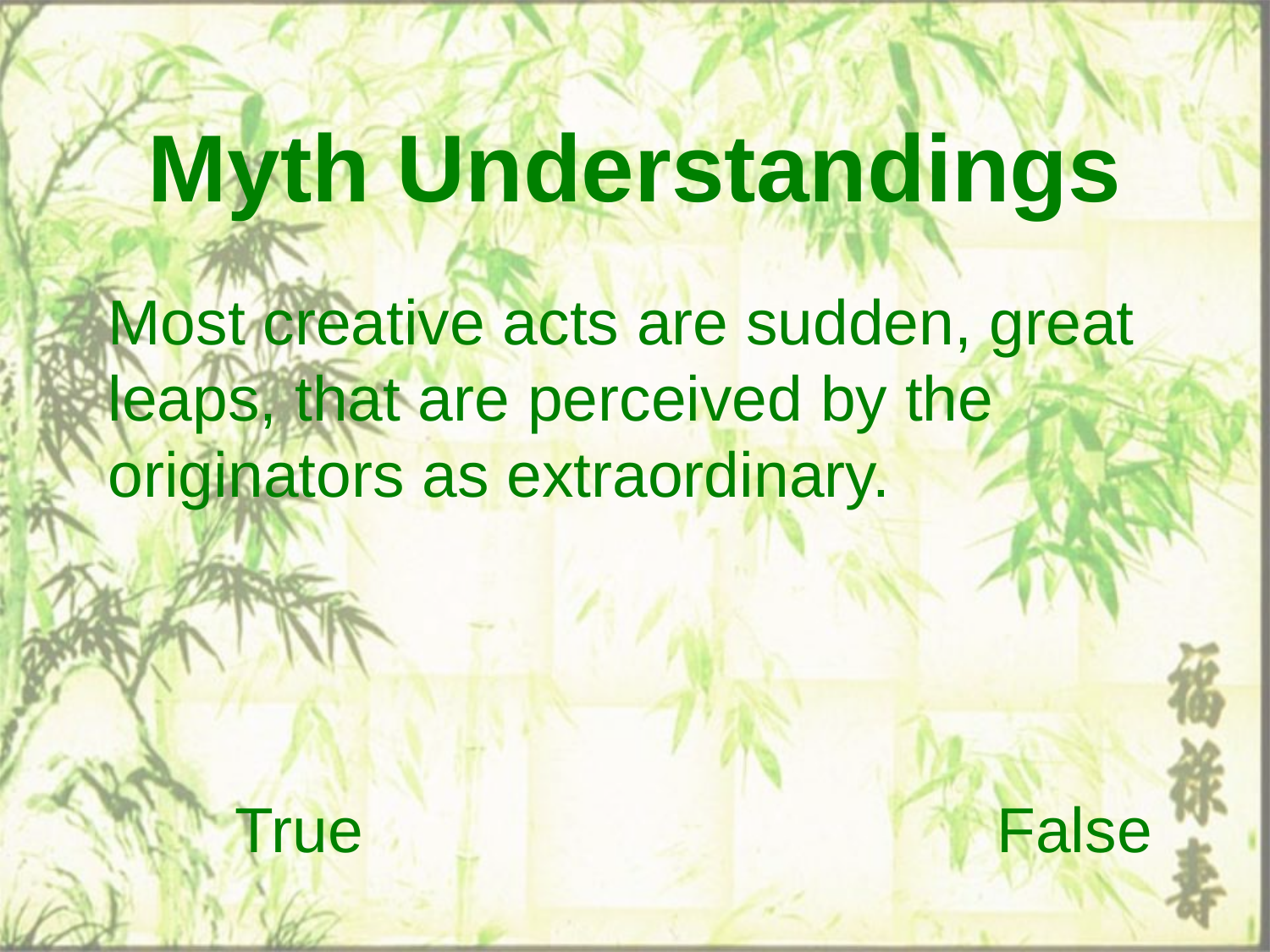

# Myth Understandings
Most creative acts are sudden, great leaps, that are perceived by the originators as extraordinary.

	True					False